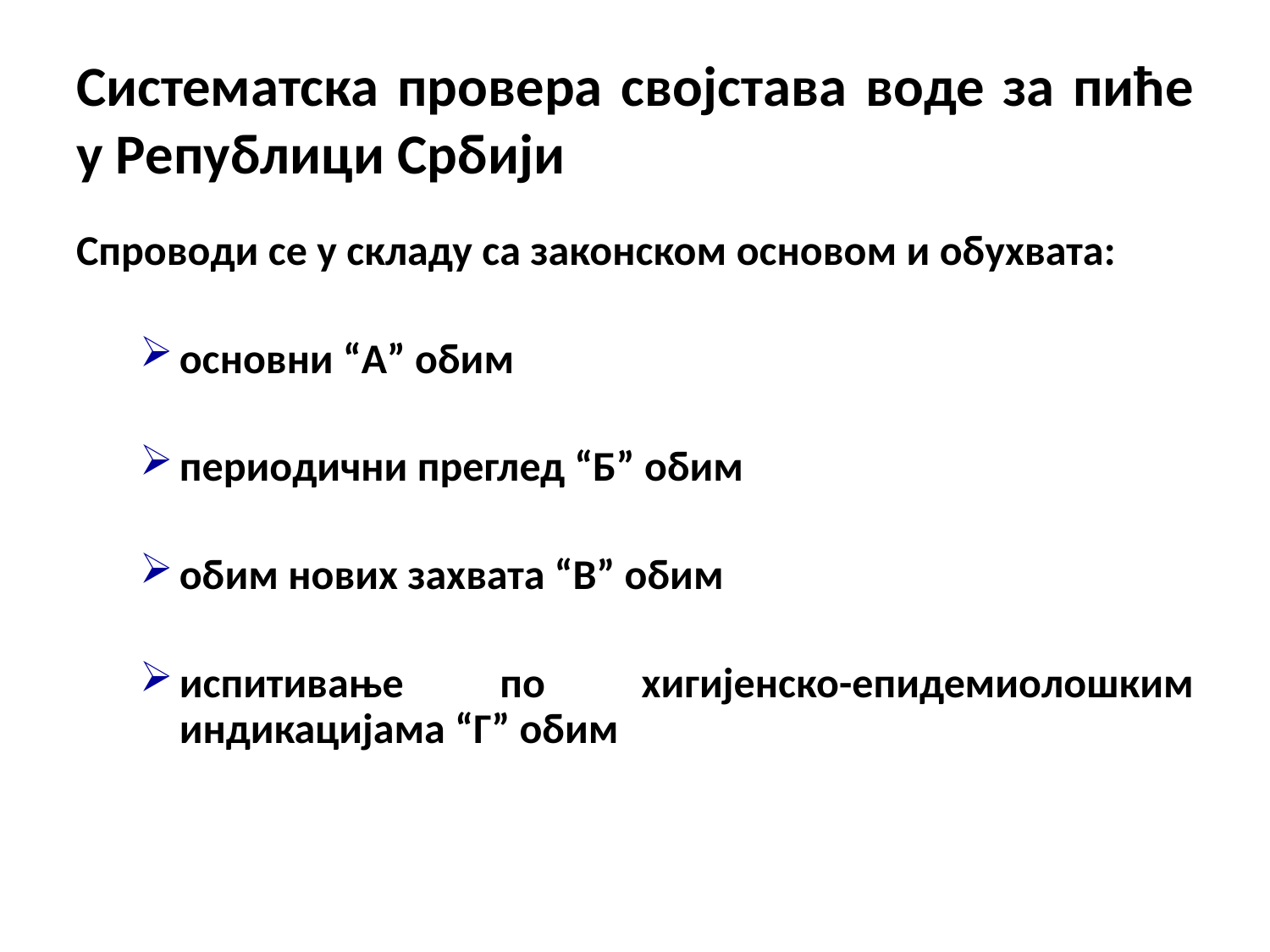

# Систематска провера својстава воде за пиће у Републици Србији
Спроводи се у складу са законском основом и обухвата:

основни “А” обим

периодични преглед “Б” обим

обим нових захвата “В” обим

испитивање по хигијенско-епидемиолошким индикацијама “Г” обим